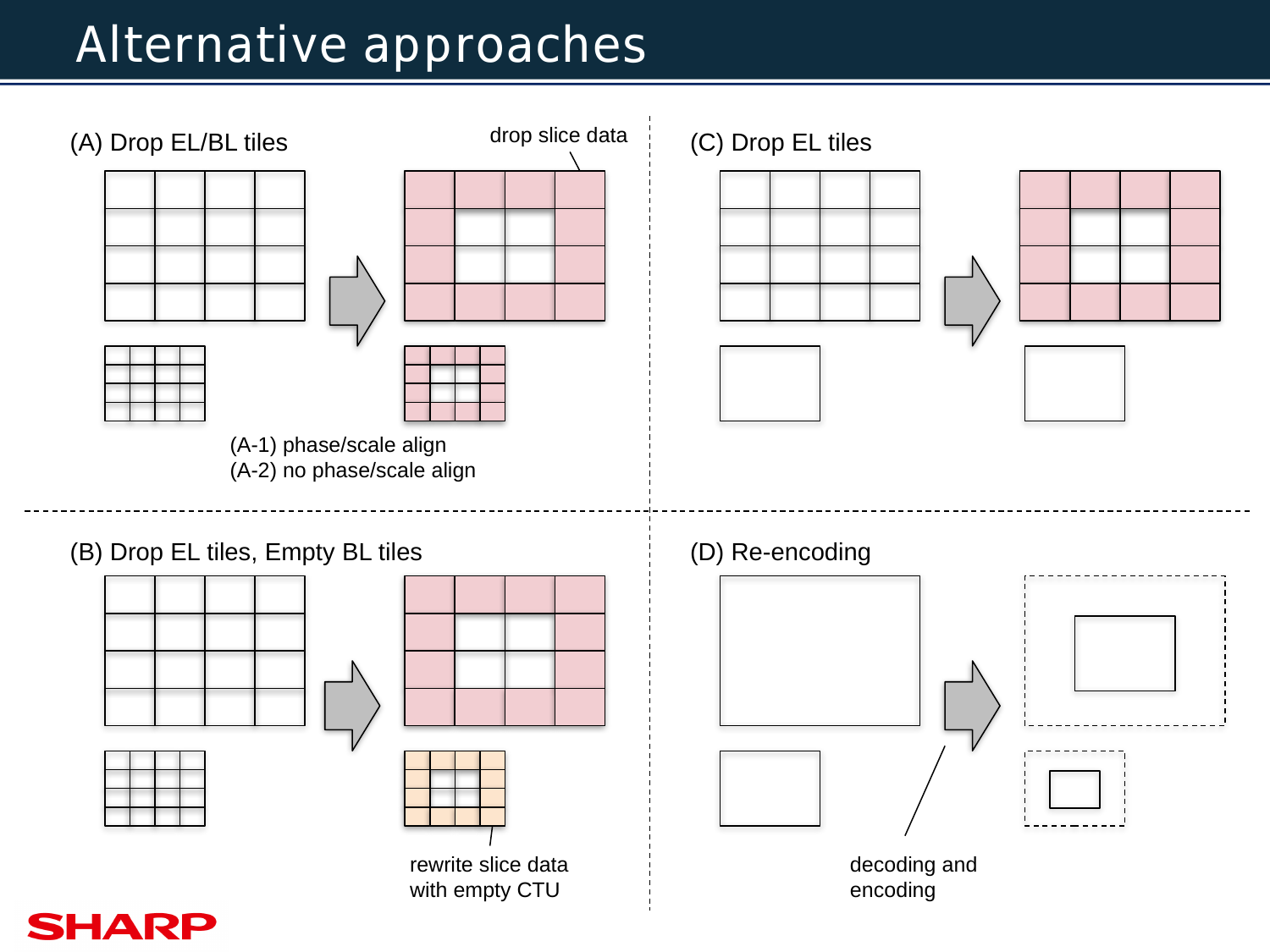

# Alternative approaches
drop slice data

(A) Drop EL/BL tiles
(C) Drop EL tiles

(A-1) phase/scale align
(A-2) no phase/scale align
(B) Drop EL tiles, Empty BL tiles
(D) Re-encoding

rewrite slice data with empty CTU

decoding and
encoding